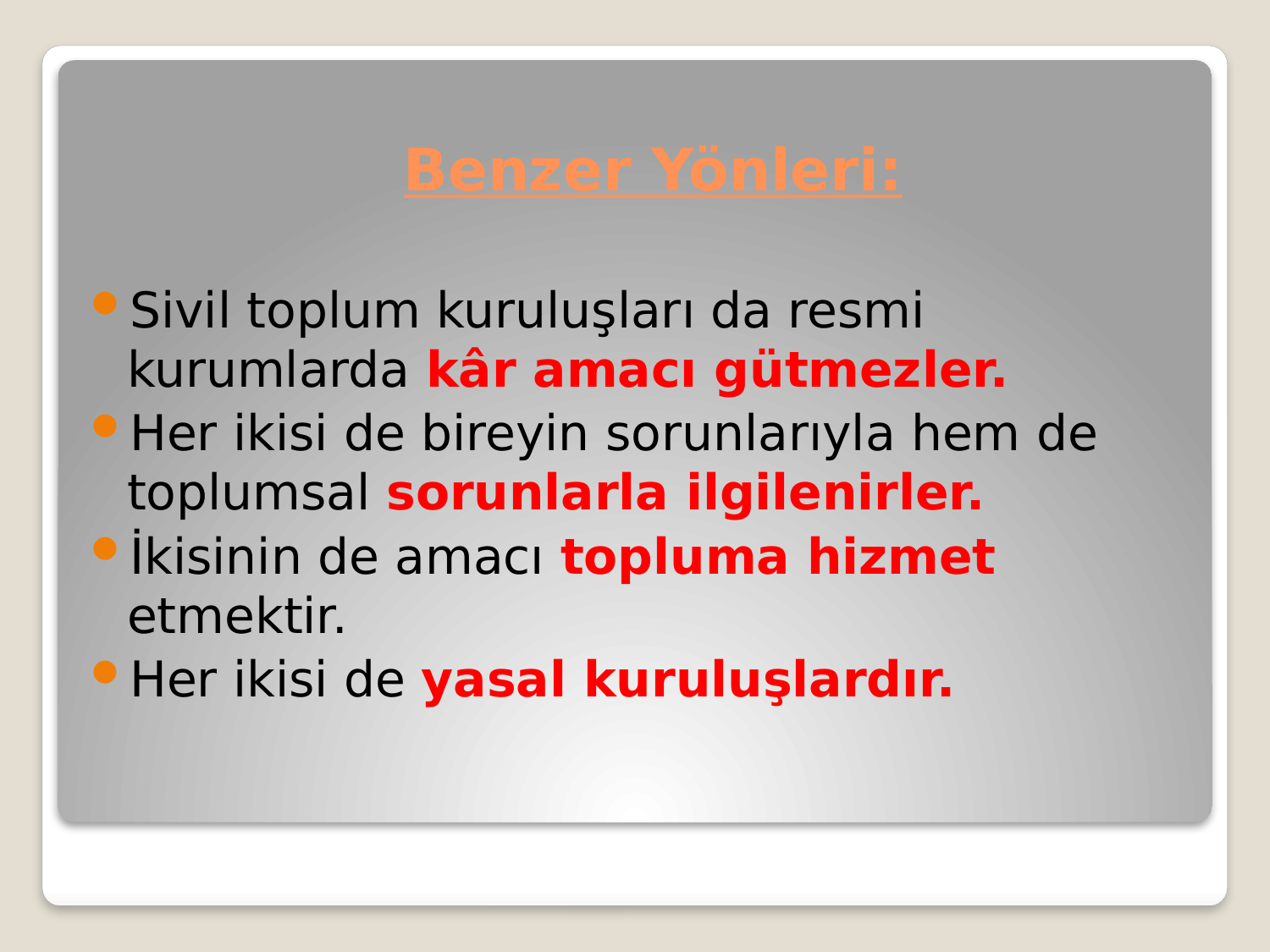

# Benzer Yönleri:
Sivil toplum kuruluşları da resmi kurumlarda kâr amacı gütmezler.
Her ikisi de bireyin sorunlarıyla hem de toplumsal sorunlarla ilgilenirler.
İkisinin de amacı topluma hizmet etmektir.
Her ikisi de yasal kuruluşlardır.